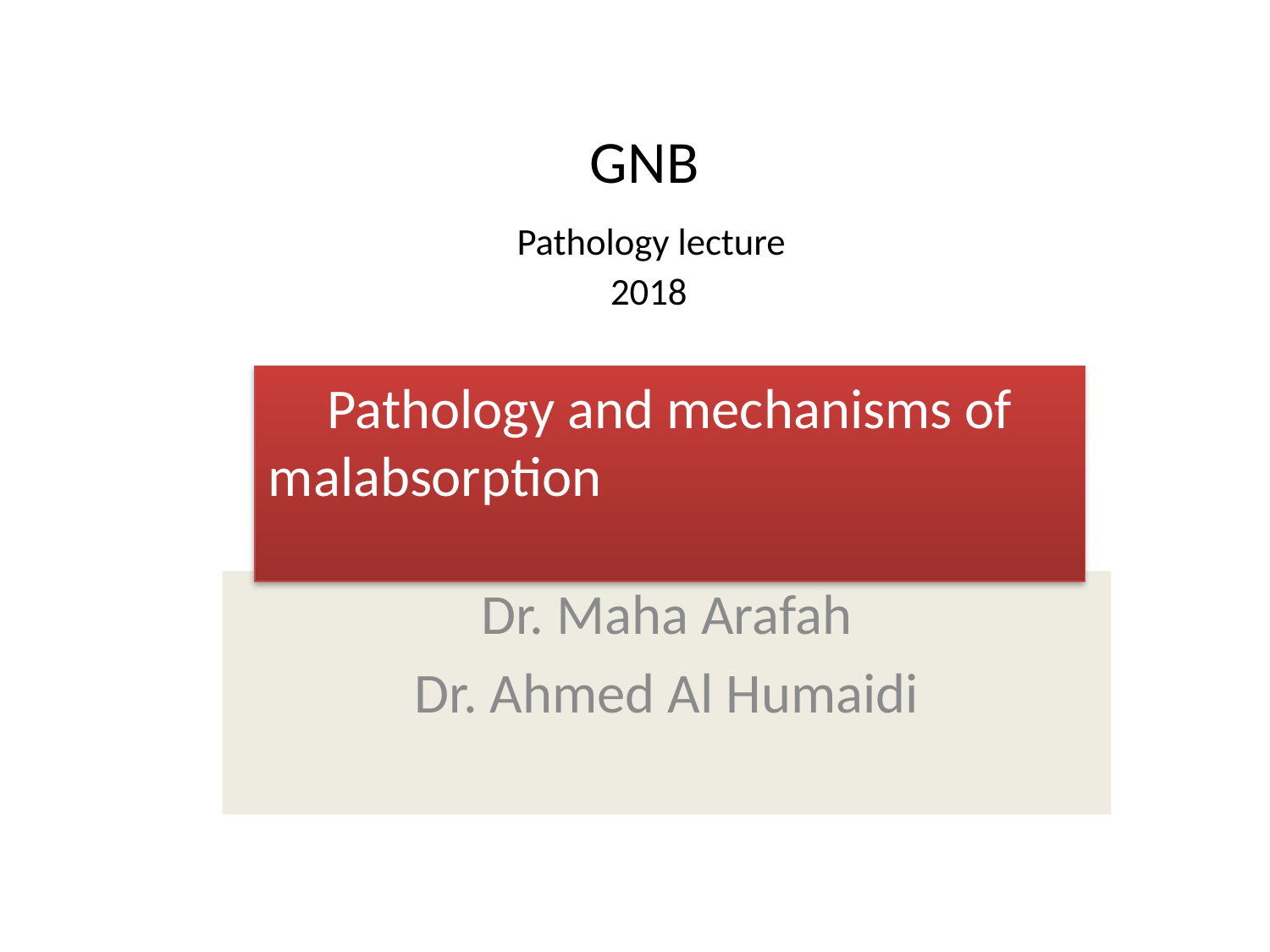

# GNB Pathology lecture 2018
Pathology and mechanisms of malabsorption
Dr. Maha Arafah
Dr. Ahmed Al Humaidi